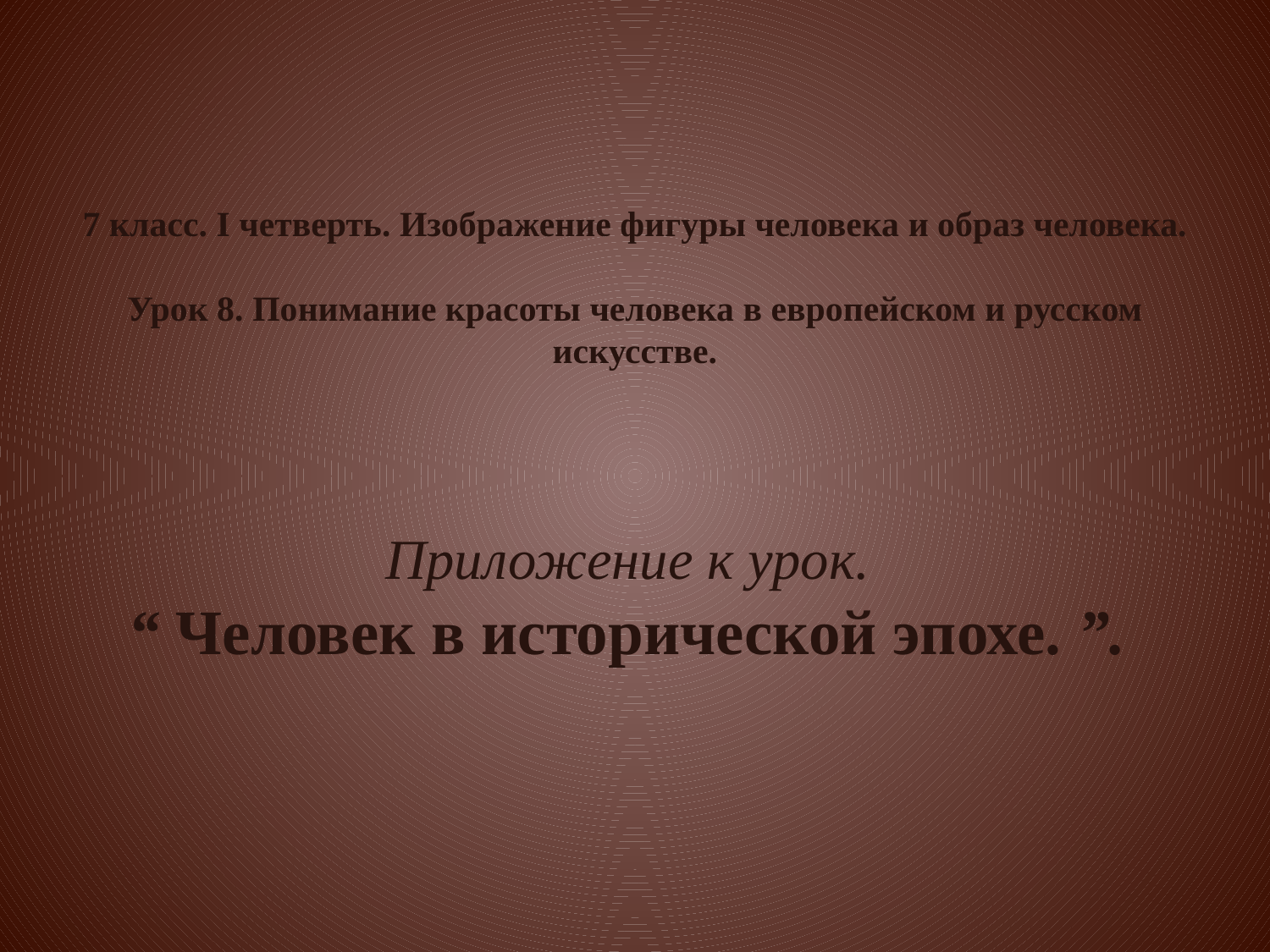

# 7 класс. I четверть. Изображение фигуры человека и образ человека. Урок 8. Понимание красоты человека в европейском и русском искусстве. Приложение к урок. “ Человек в исторической эпохе. ”.